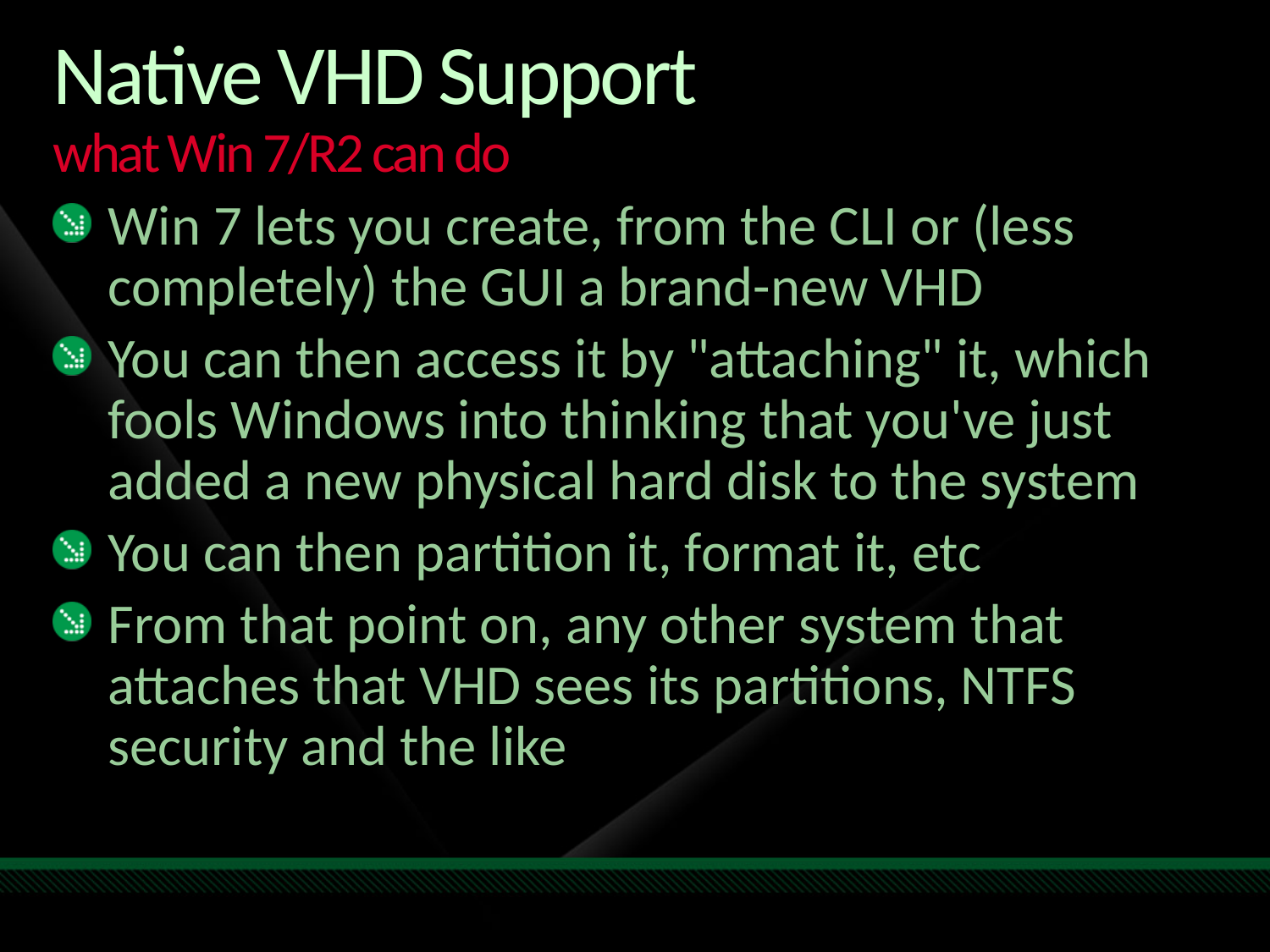

# Native VHD Support what Win 7/R2 can do
Win 7 lets you create, from the CLI or (less completely) the GUI a brand-new VHD
You can then access it by "attaching" it, which fools Windows into thinking that you've just added a new physical hard disk to the system
You can then partition it, format it, etc
From that point on, any other system that attaches that VHD sees its partitions, NTFS security and the like